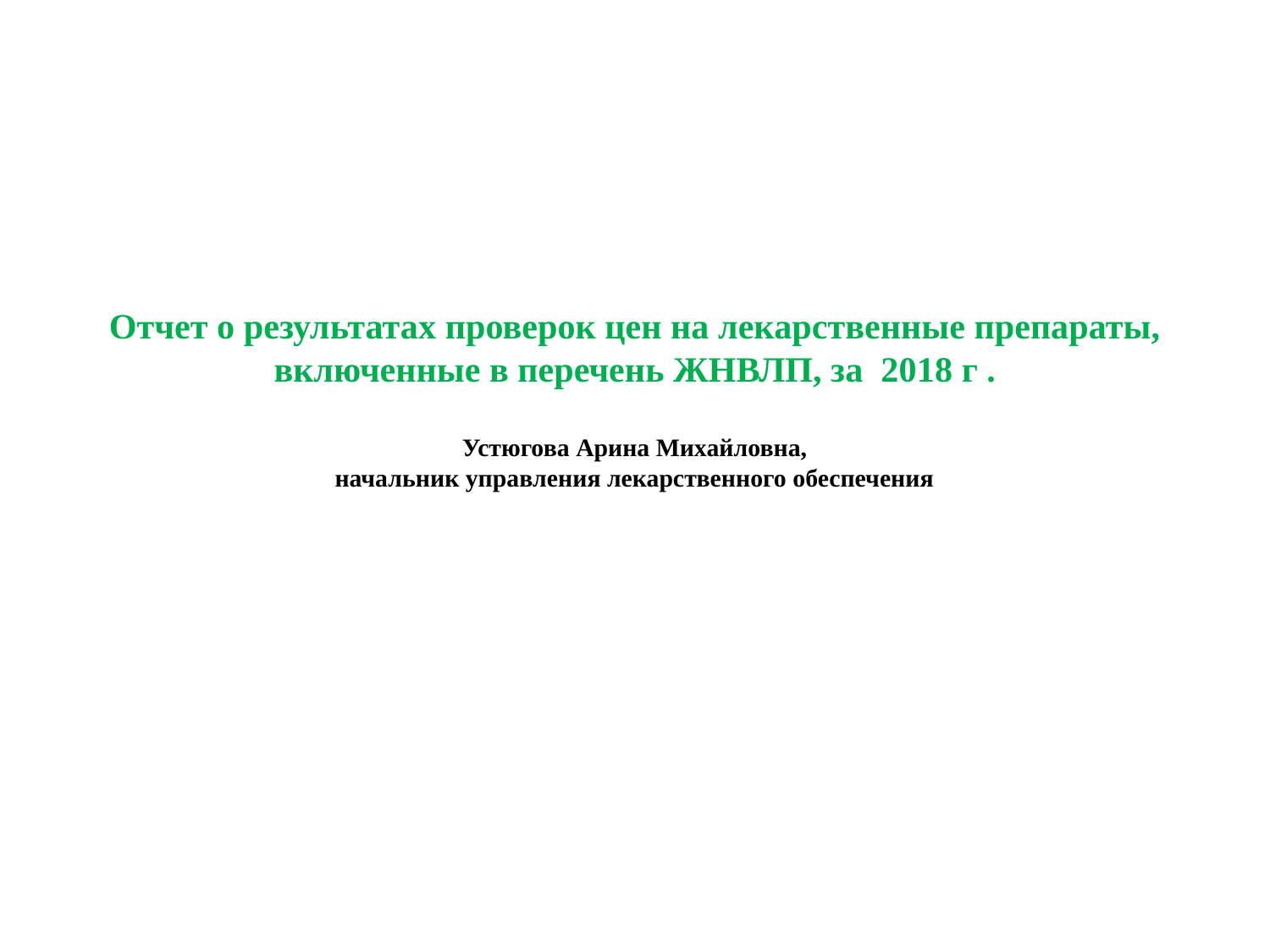

# Отчет о результатах проверок цен на лекарственные препараты, включенные в перечень ЖНВЛП, за  2018 г . Устюгова Арина Михайловна, начальник управления лекарственного обеспечения